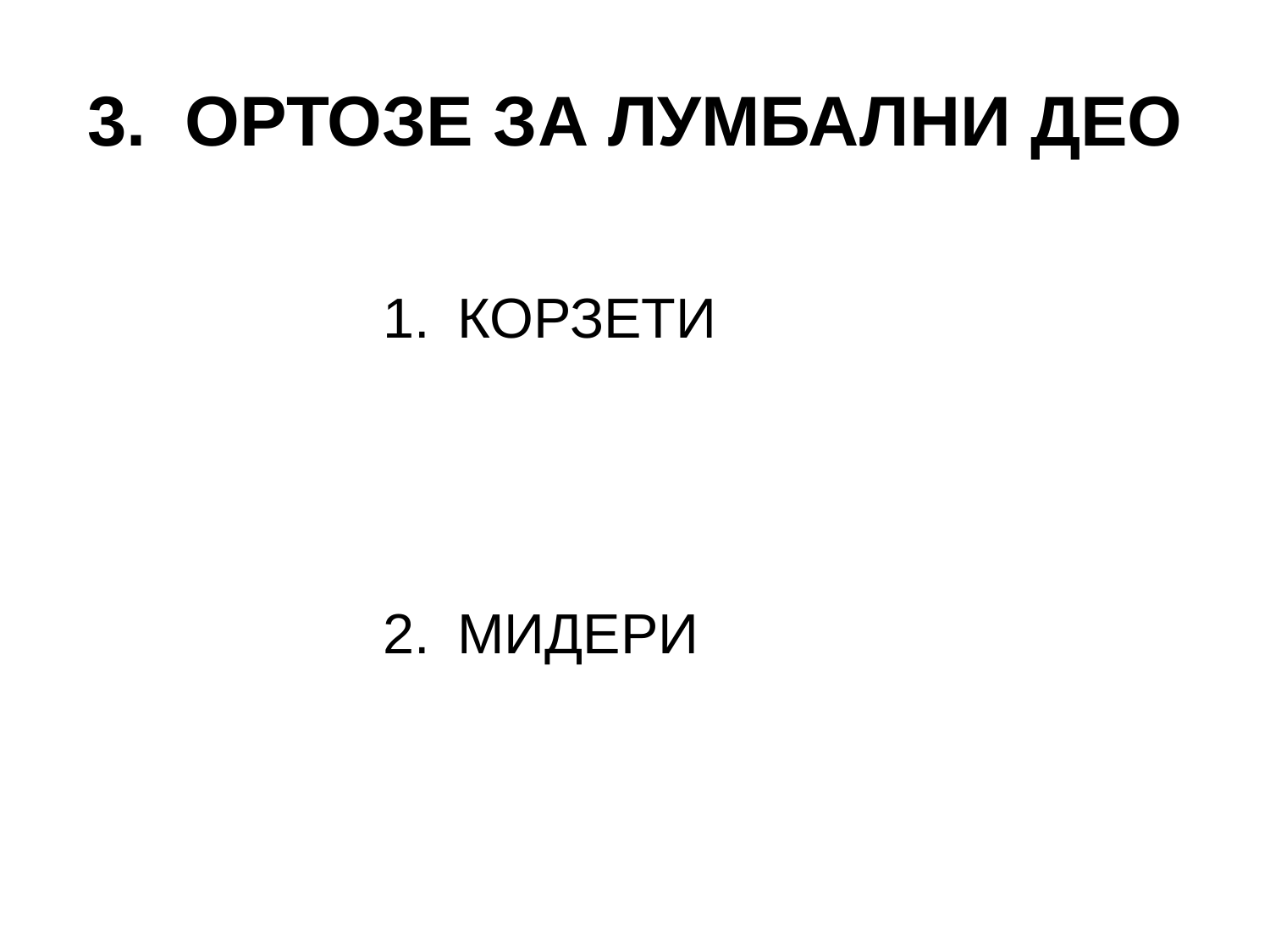

# 3.  ОРТОЗЕ ЗА ЛУМБАЛНИ ДЕО
КОРЗЕТИ

МИДЕРИ